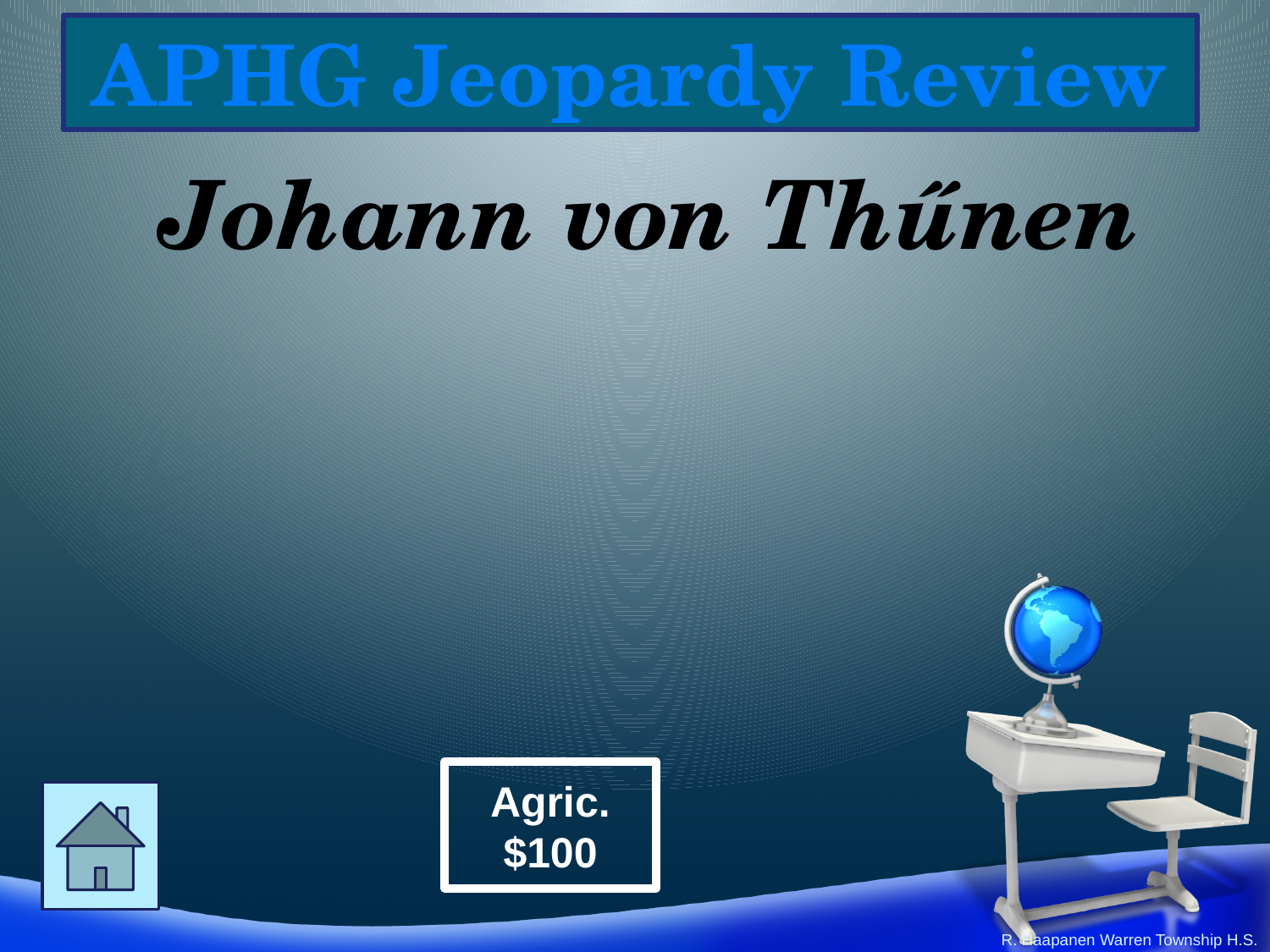

Johann von Thűnen
Agric.
$100

R. Haapanen Warren Township H.S.